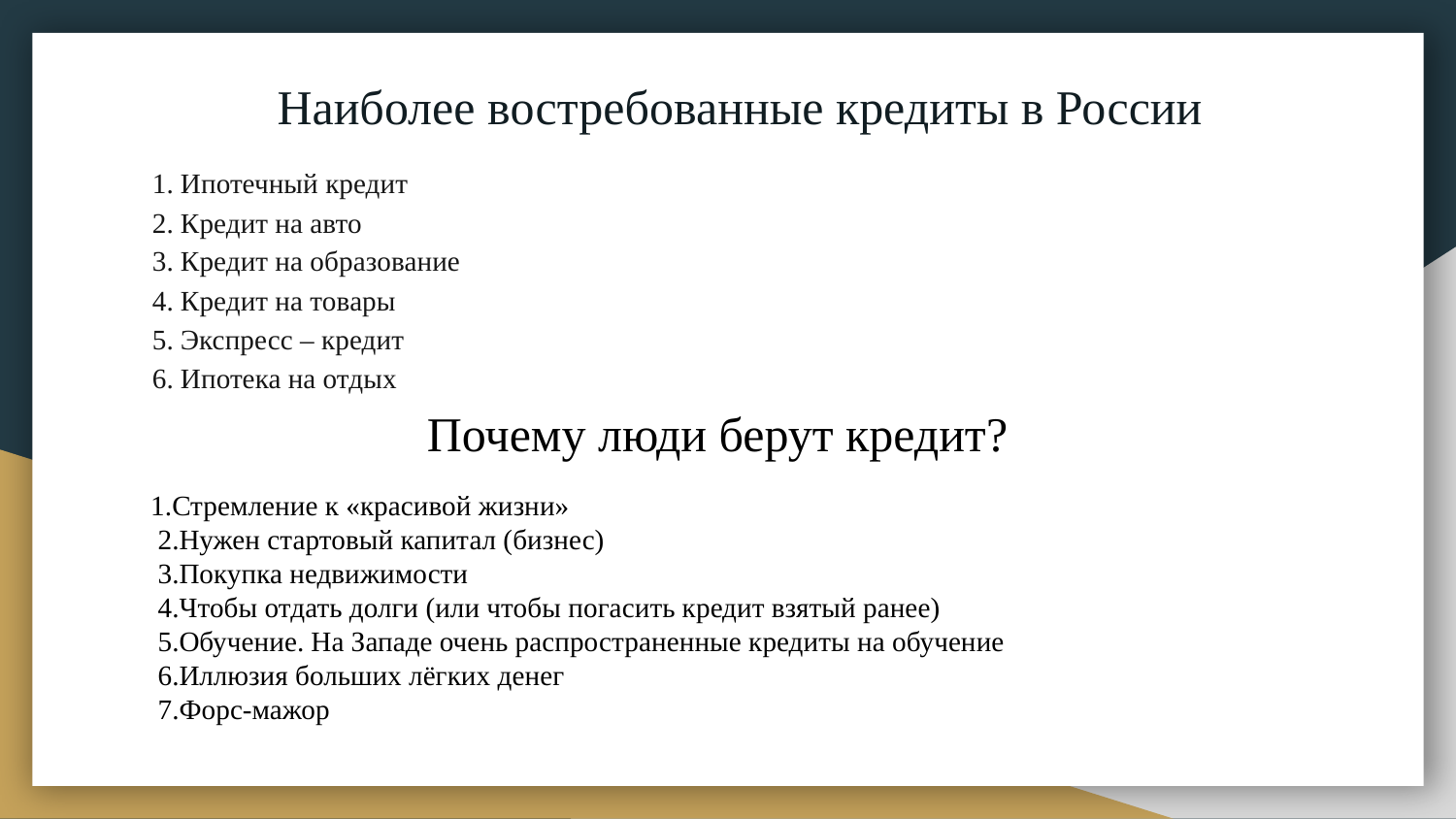

# Наиболее востребованные кредиты в России
1. Ипотечный кредит
2. Кредит на авто
3. Кредит на образование
4. Кредит на товары
5. Экспресс – кредит
6. Ипотека на отдых

Почему люди берут кредит?
1.Стремление к «красивой жизни»
 2.Нужен стартовый капитал (бизнес)
 3.Покупка недвижимости
 4.Чтобы отдать долги (или чтобы погасить кредит взятый ранее)
 5.Обучение. На Западе очень распространенные кредиты на обучение
 6.Иллюзия больших лёгких денег
 7.Форс-мажор